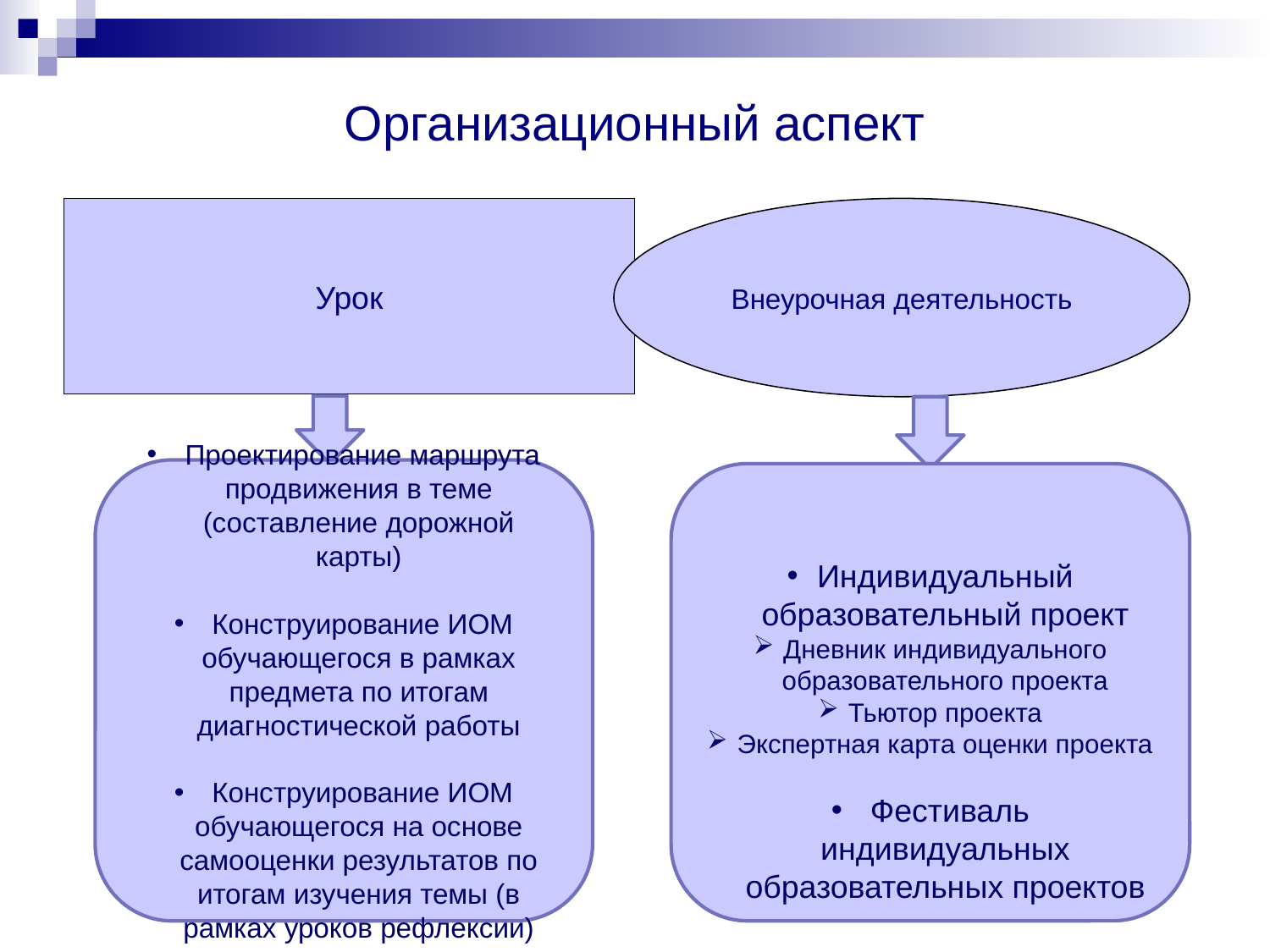

# Организационный аспект
Урок
Внеурочная деятельность

 Проектирование маршрута продвижения в теме (составление дорожной карты)

 Конструирование ИОМ обучающегося в рамках предмета по итогам диагностической работы

 Конструирование ИОМ обучающегося на основе самооценки результатов по итогам изучения темы (в рамках уроков рефлексии)

Индивидуальный образовательный проект
Дневник индивидуального образовательного проекта
Тьютор проекта
Экспертная карта оценки проекта

 Фестиваль индивидуальных образовательных проектов